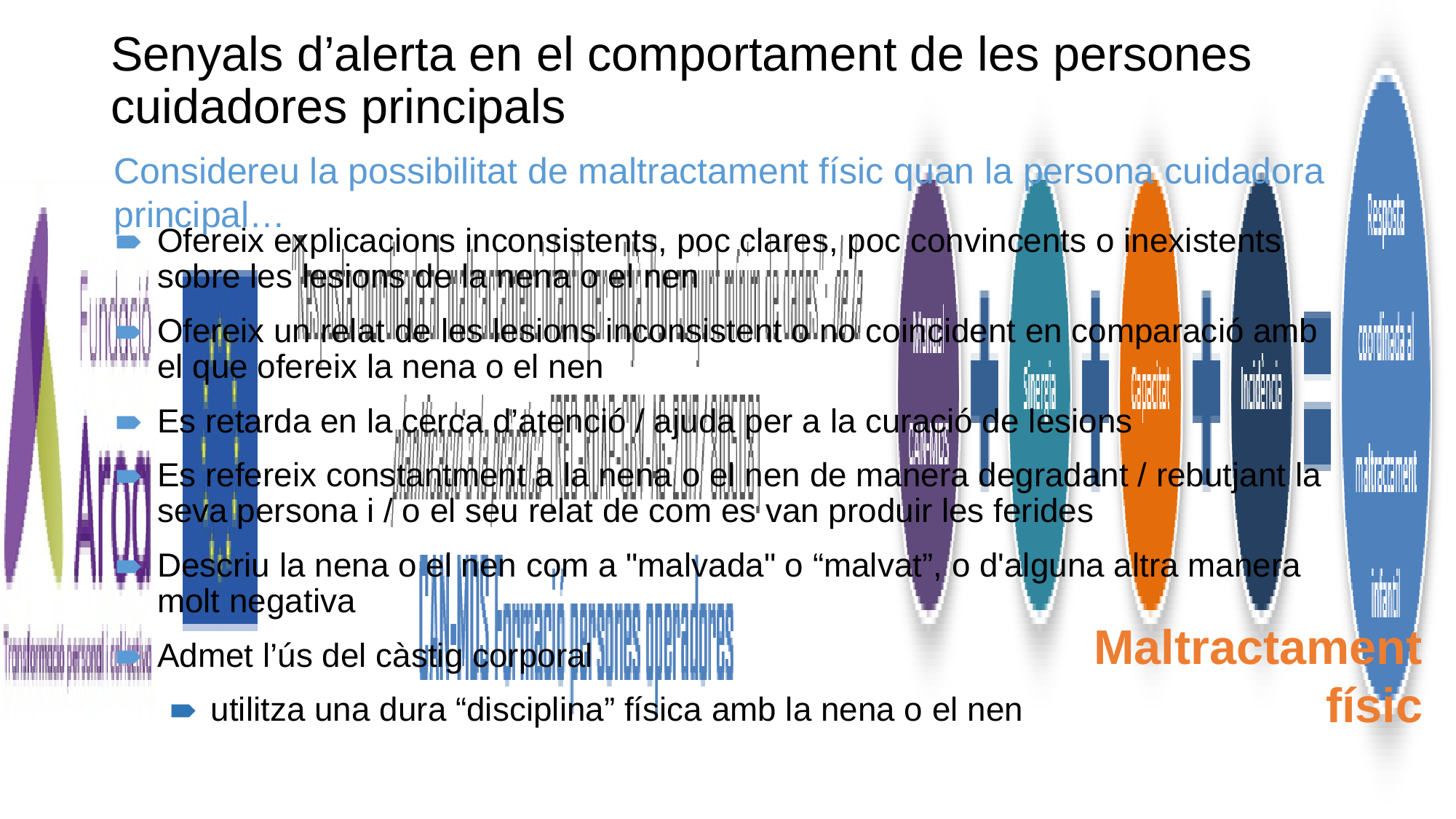

# Senyals d’alerta en el comportament de les persones cuidadores principals
Considereu la possibilitat de maltractament físic quan la persona cuidadora principal…
Ofereix explicacions inconsistents, poc clares, poc convincents o inexistents sobre les lesions de la nena o el nen
Ofereix un relat de les lesions inconsistent o no coincident en comparació amb el que ofereix la nena o el nen
Es retarda en la cerca d’atenció / ajuda per a la curació de lesions
Es refereix constantment a la nena o el nen de manera degradant / rebutjant la seva persona i / o el seu relat de com es van produir les ferides
Descriu la nena o el nen com a "malvada" o “malvat”, o d'alguna altra manera molt negativa
Admet l’ús del càstig corporal
utilitza una dura “disciplina” física amb la nena o el nen
Maltractament físic